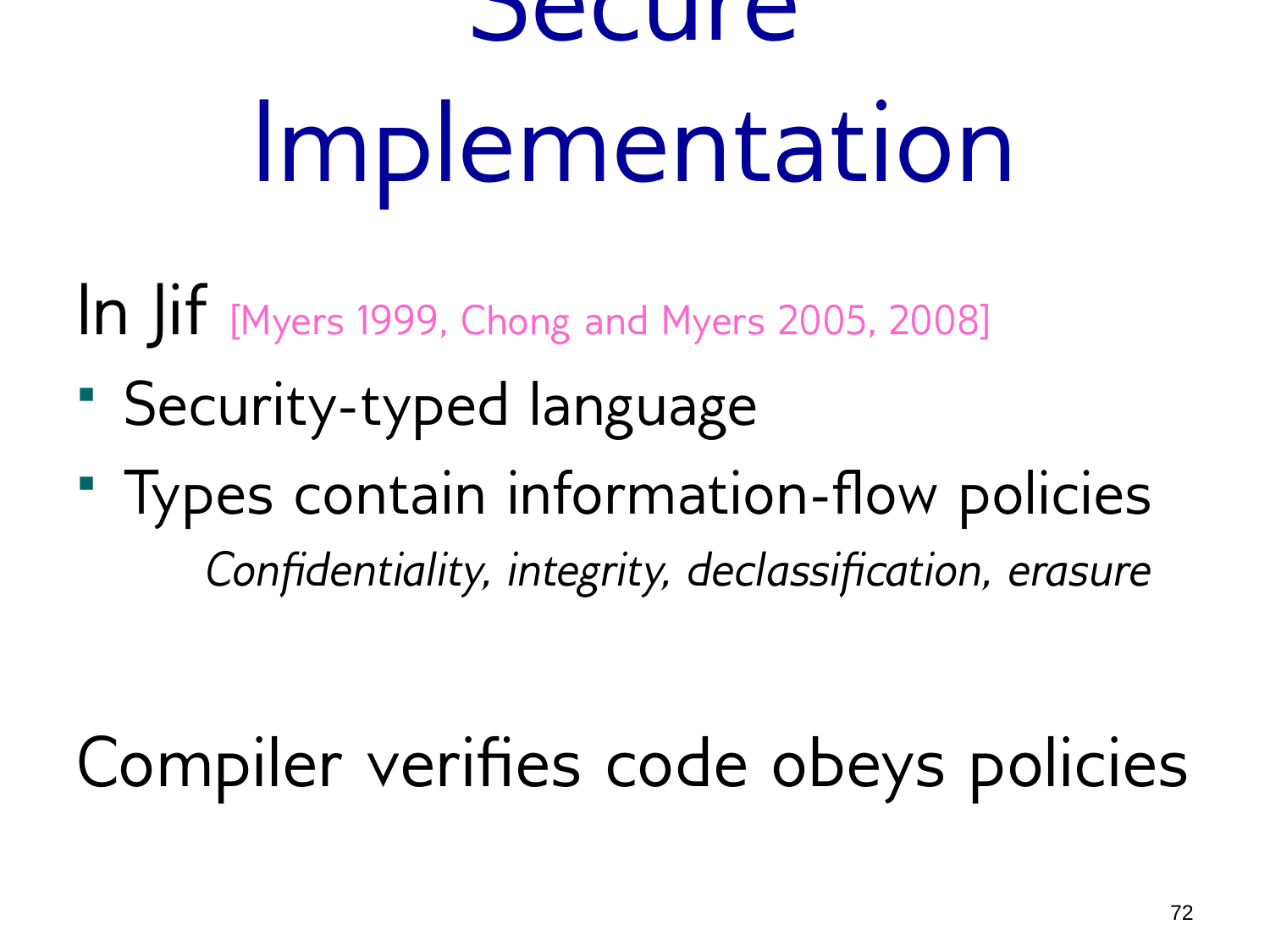

# Secure Implementation
In Jif [Myers 1999, Chong and Myers 2005, 2008]
Security-typed language
Types contain information-flow policies
Confidentiality, integrity, declassification, erasure

Compiler verifies code obeys policies
72